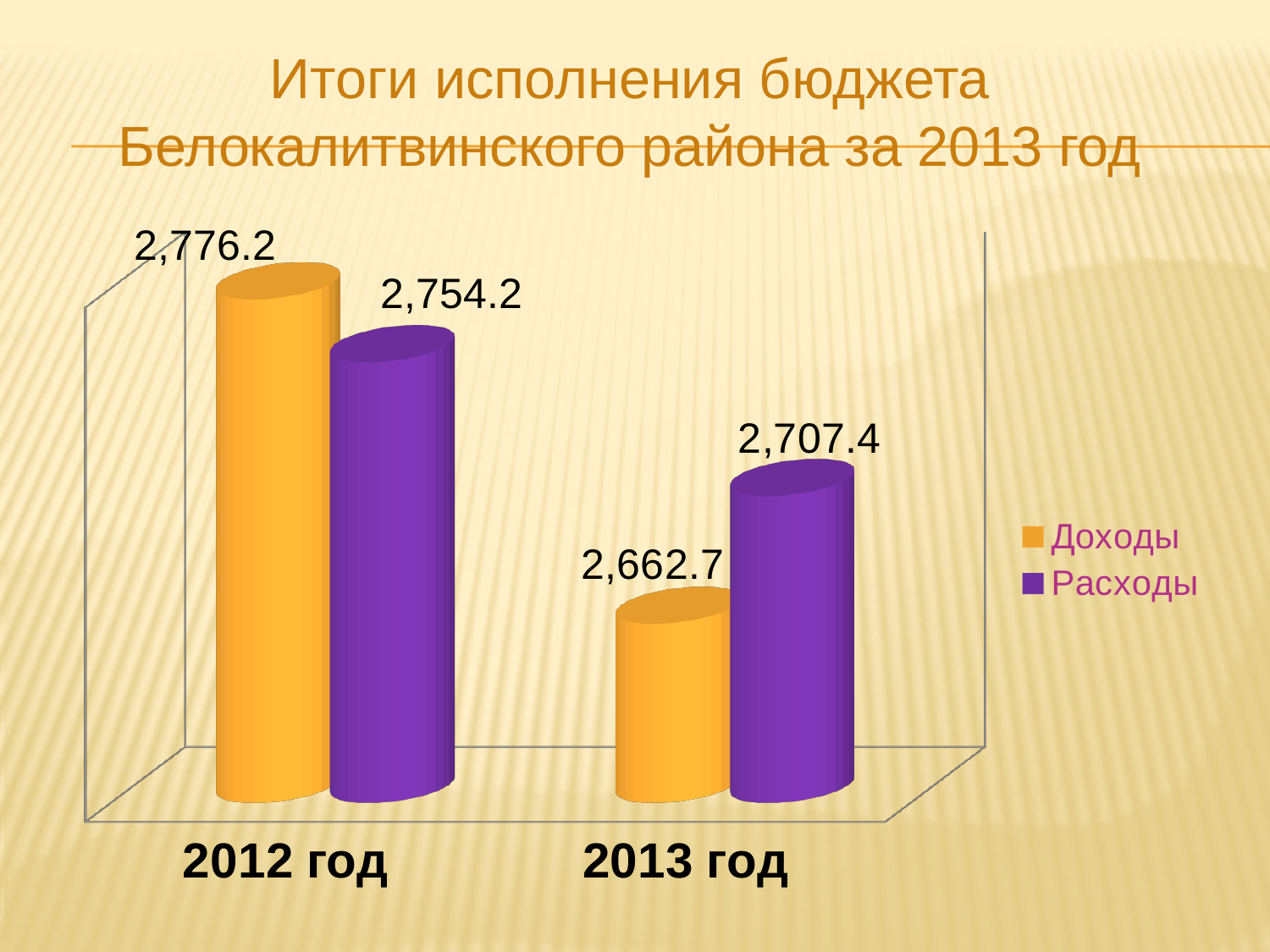

Итоги исполнения бюджета Белокалитвинского района за 2013 год

[unsupported chart]